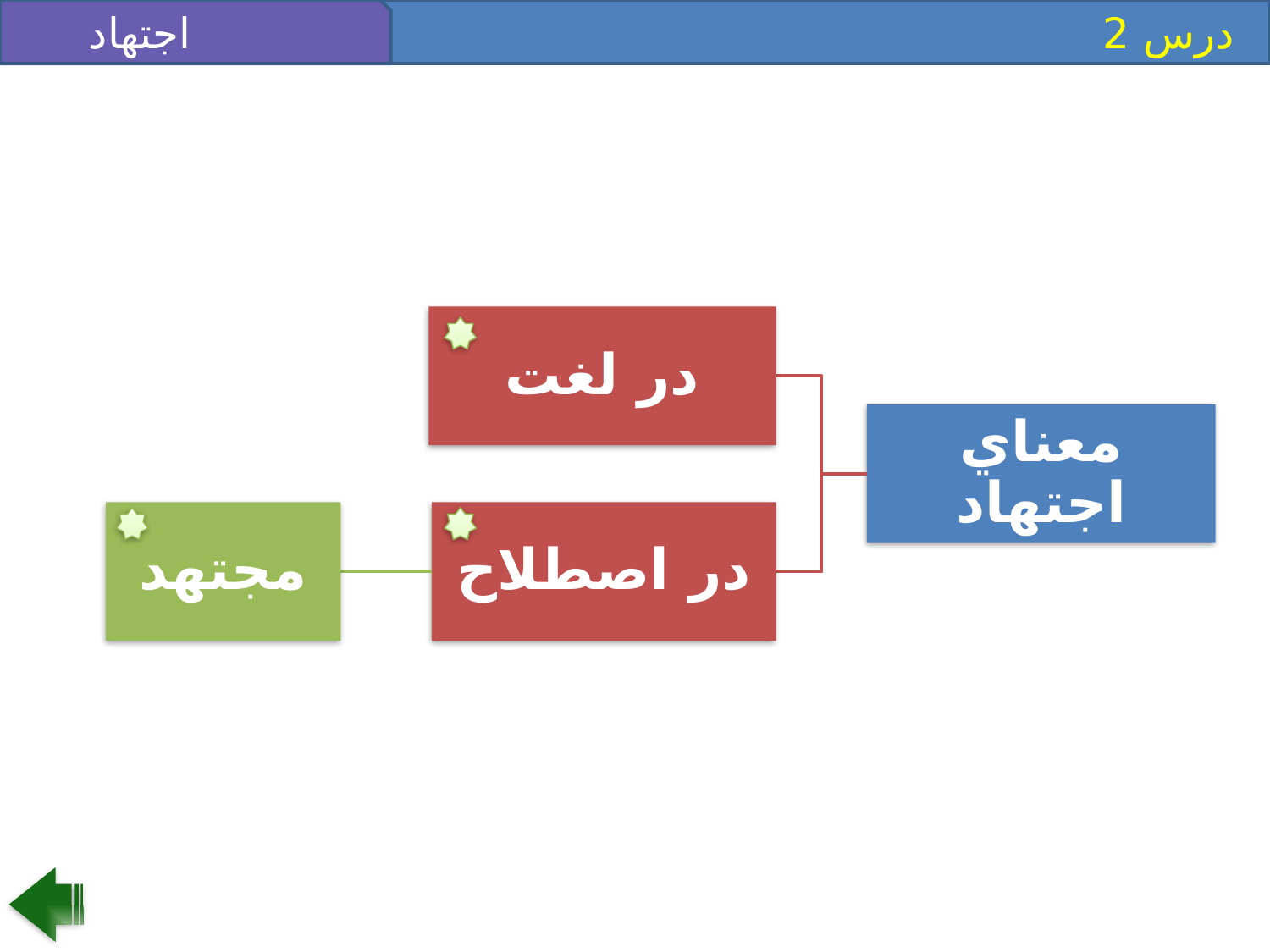

اجتهاد
 درس 2
در لغت

معناي اجتهاد

در اصطلاح
مجتهد